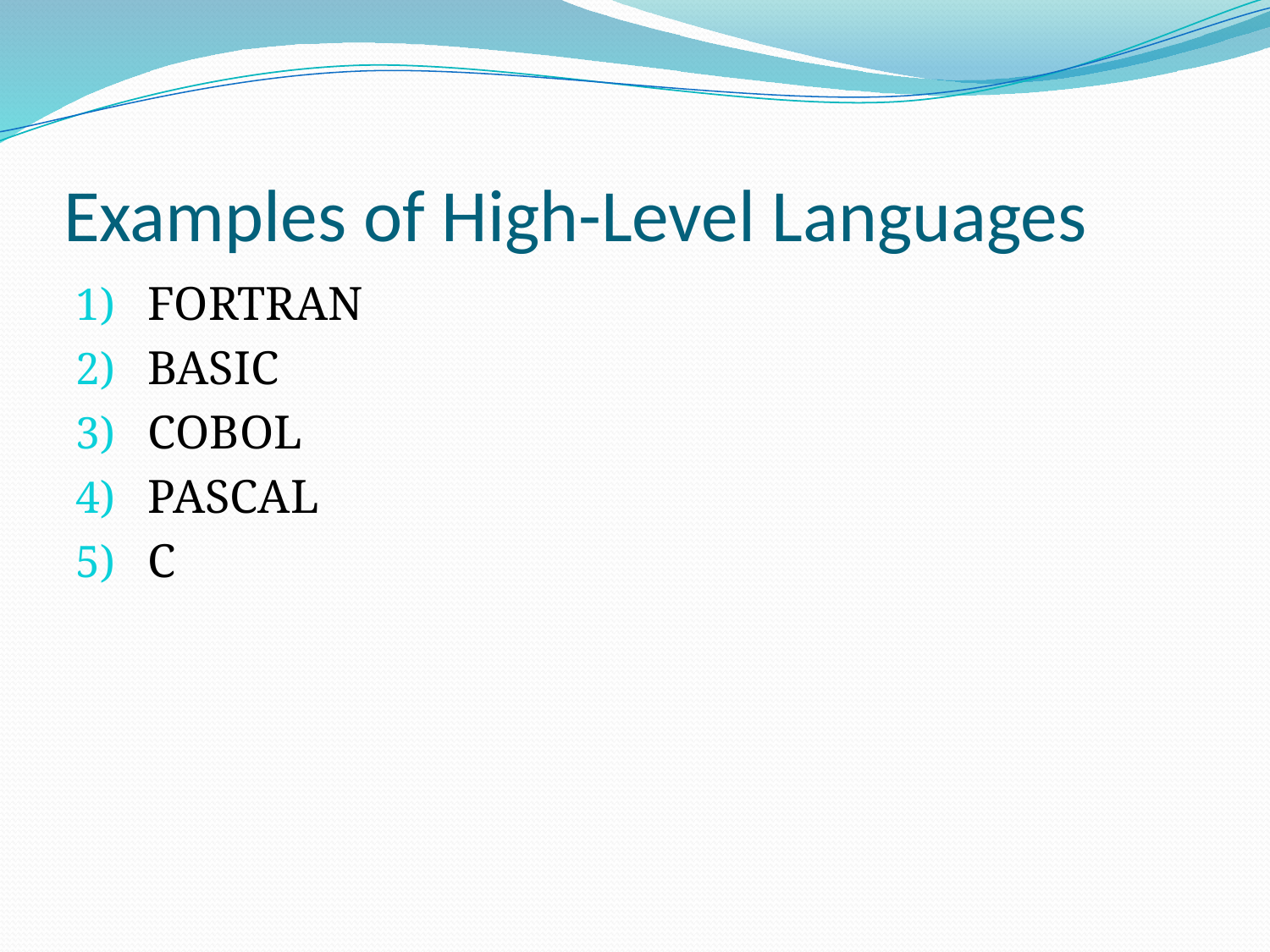

# Examples of High-Level Languages
FORTRAN
BASIC
COBOL
PASCAL
C